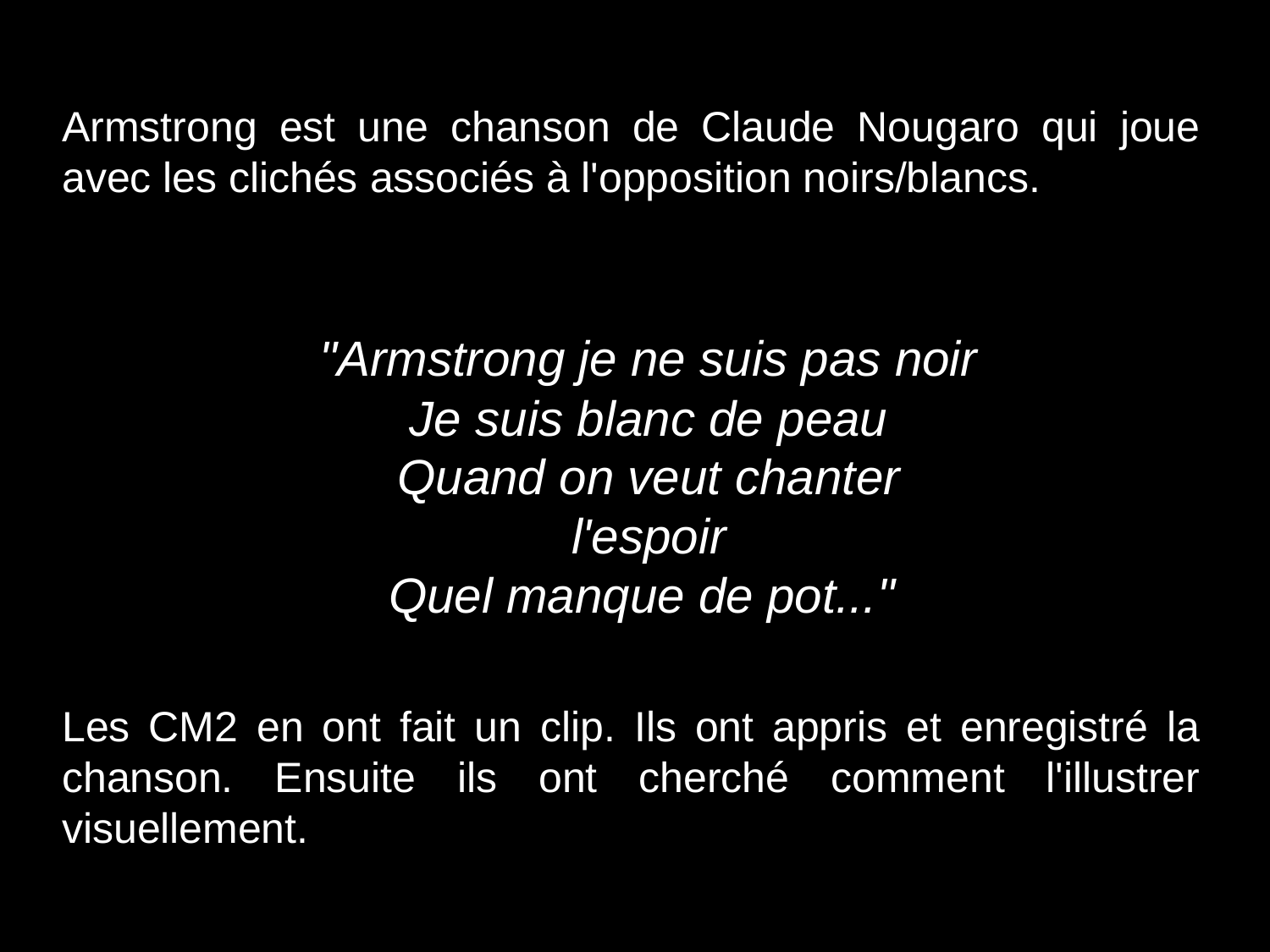

Armstrong est une chanson de Claude Nougaro qui joue avec les clichés associés à l'opposition noirs/blancs.
"Armstrong je ne suis pas noir
Je suis blanc de peau
Quand on veut chanter l'espoir
Quel manque de pot..."

Les CM2 en ont fait un clip. Ils ont appris et enregistré la chanson. Ensuite ils ont cherché comment l'illustrer visuellement.